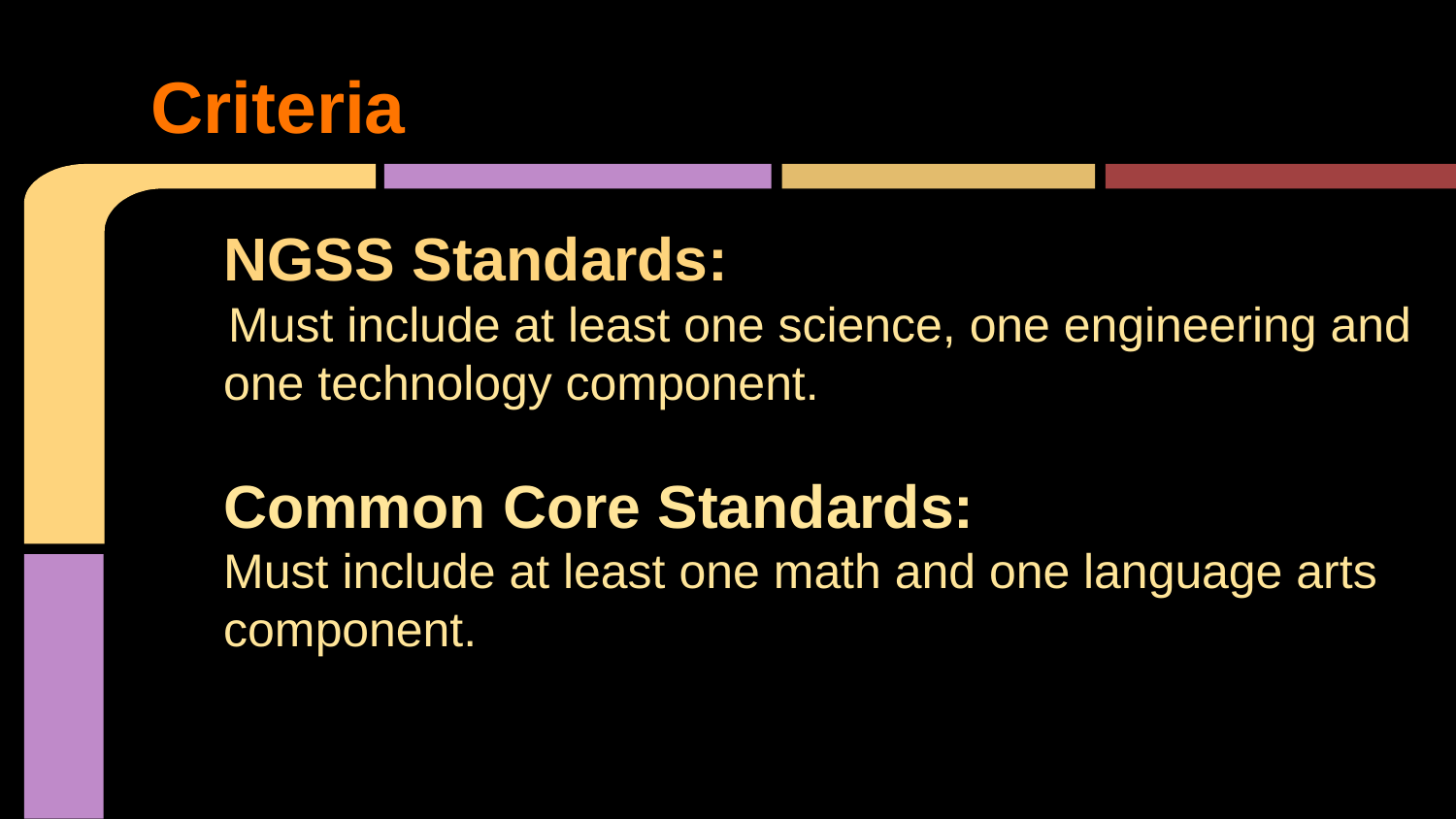

# Criteria
NGSS Standards:
iMust include at least one science, one engineering and  one technology component.

Common Core Standards:
Must include at least one math and one language arts component.